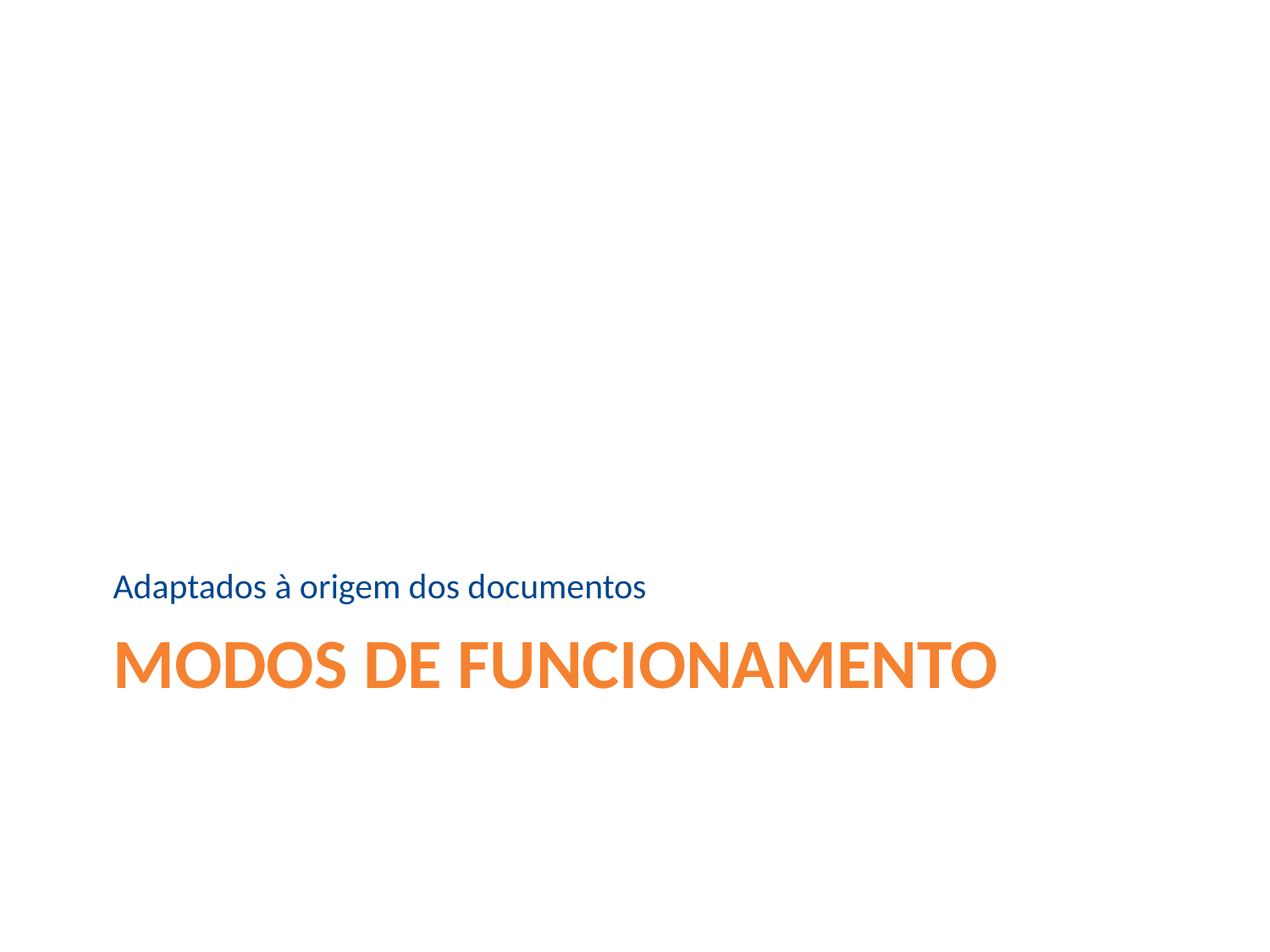

Adaptados à origem dos documentos
# Modos de funcionamento